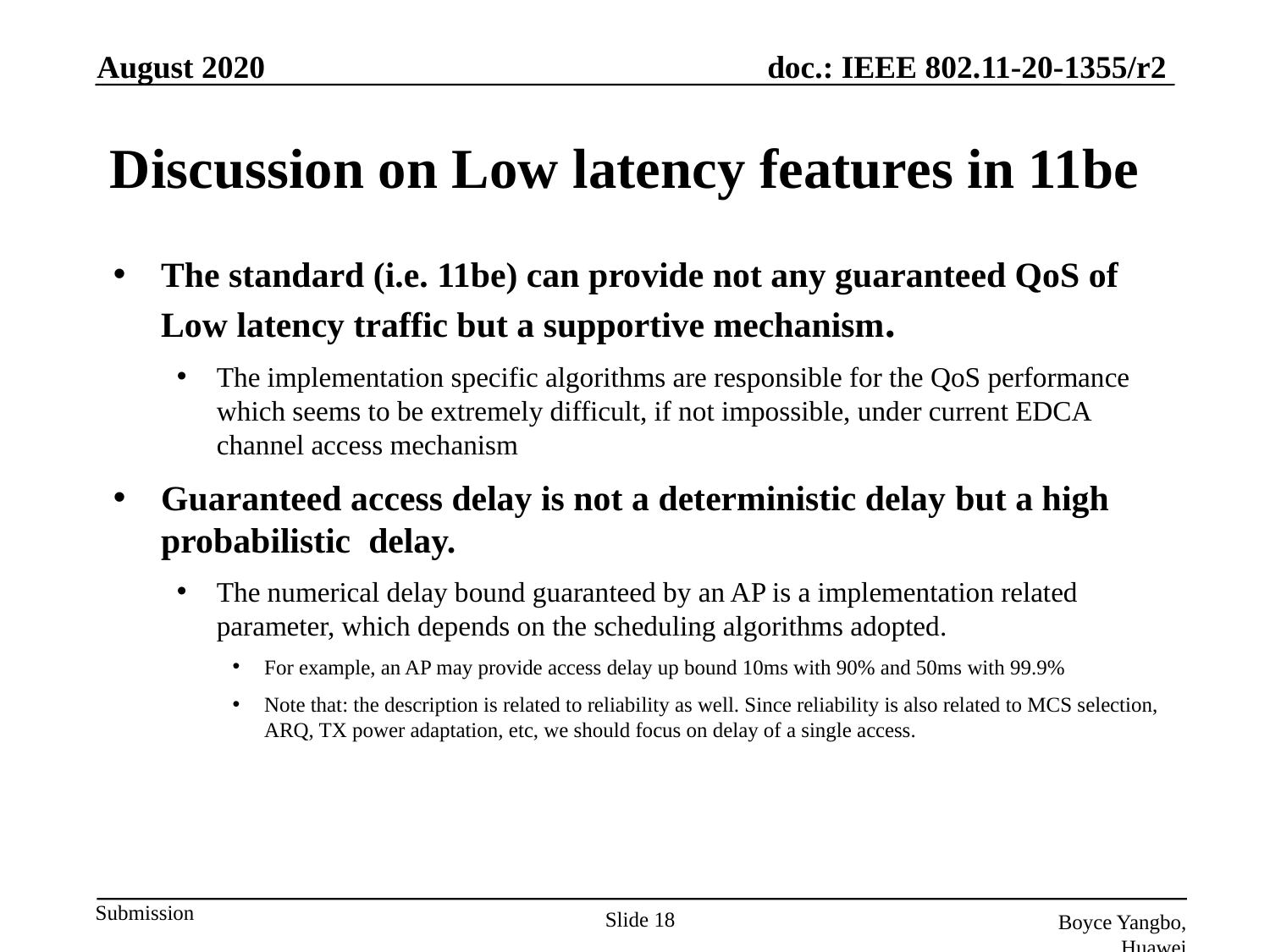

August 2020
# Discussion on Low latency features in 11be
The standard (i.e. 11be) can provide not any guaranteed QoS of Low latency traffic but a supportive mechanism.
The implementation specific algorithms are responsible for the QoS performance which seems to be extremely difficult, if not impossible, under current EDCA channel access mechanism
Guaranteed access delay is not a deterministic delay but a high probabilistic  delay.
The numerical delay bound guaranteed by an AP is a implementation related parameter, which depends on the scheduling algorithms adopted.
For example, an AP may provide access delay up bound 10ms with 90% and 50ms with 99.9%
Note that: the description is related to reliability as well. Since reliability is also related to MCS selection, ARQ, TX power adaptation, etc, we should focus on delay of a single access.

Slide 18
Boyce Yangbo, Huawei